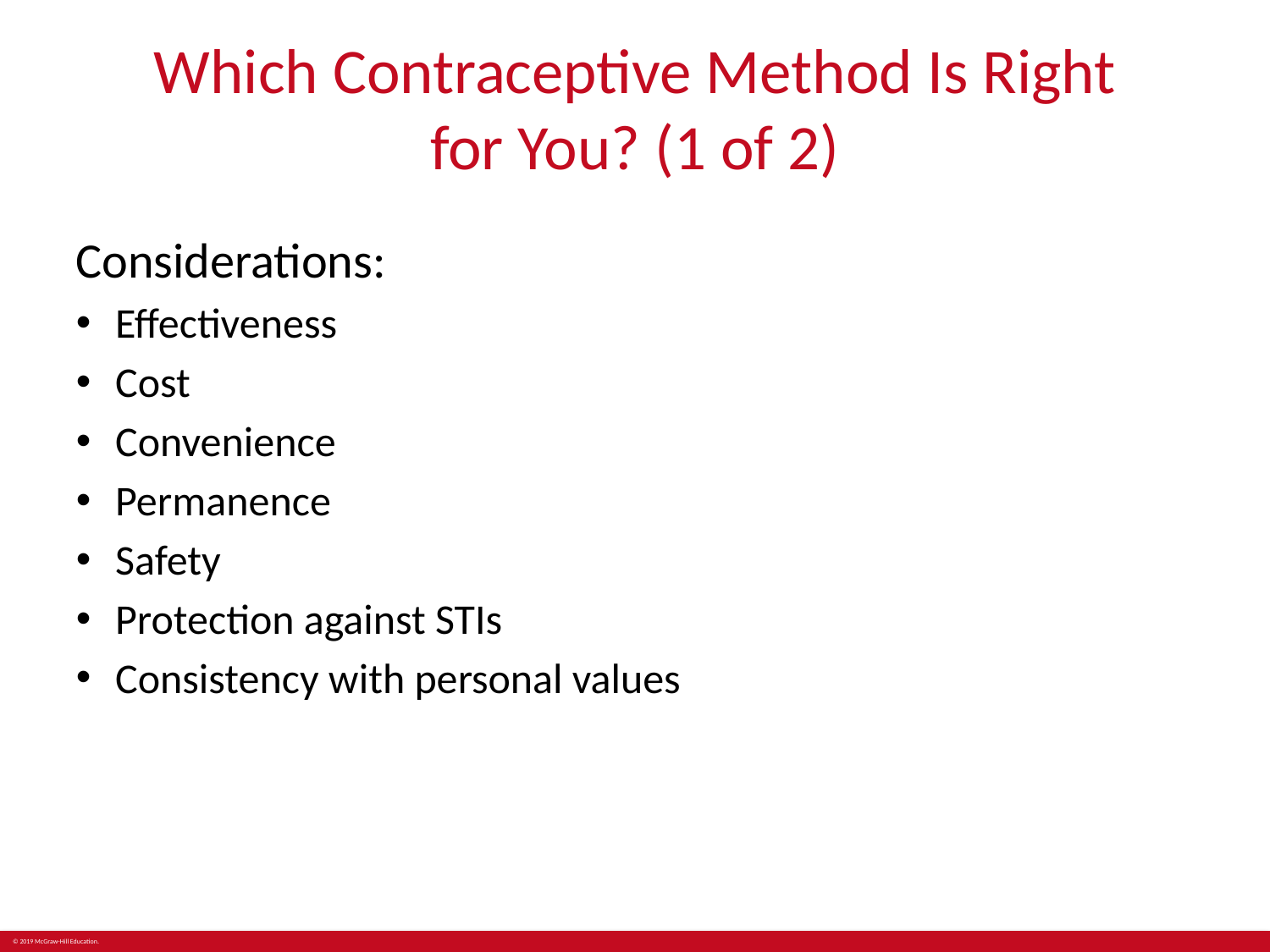

# Which Contraceptive Method Is Right for You? (1 of 2)
Considerations:
Effectiveness
Cost
Convenience
Permanence
Safety
Protection against STIs
Consistency with personal values